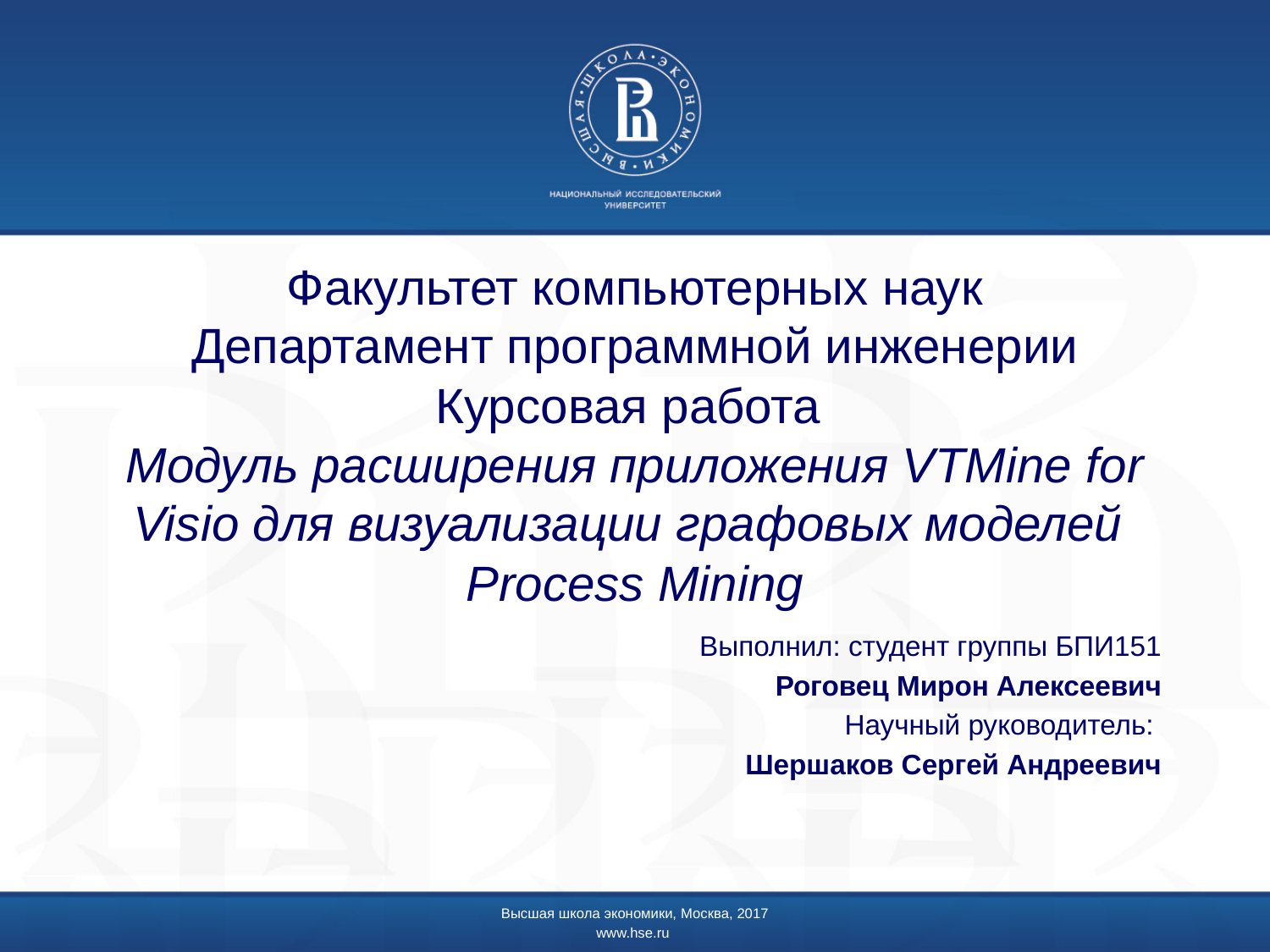

# Факультет компьютерных наук Департамент программной инженерии Курсовая работа Модуль расширения приложения VTMine for Visio для визуализации графовых моделей Process Mining
Выполнил: студент группы БПИ151
Роговец Мирон Алексеевич
Научный руководитель:
Шершаков Сергей Андреевич
Высшая школа экономики, Москва, 2017
www.hse.ru